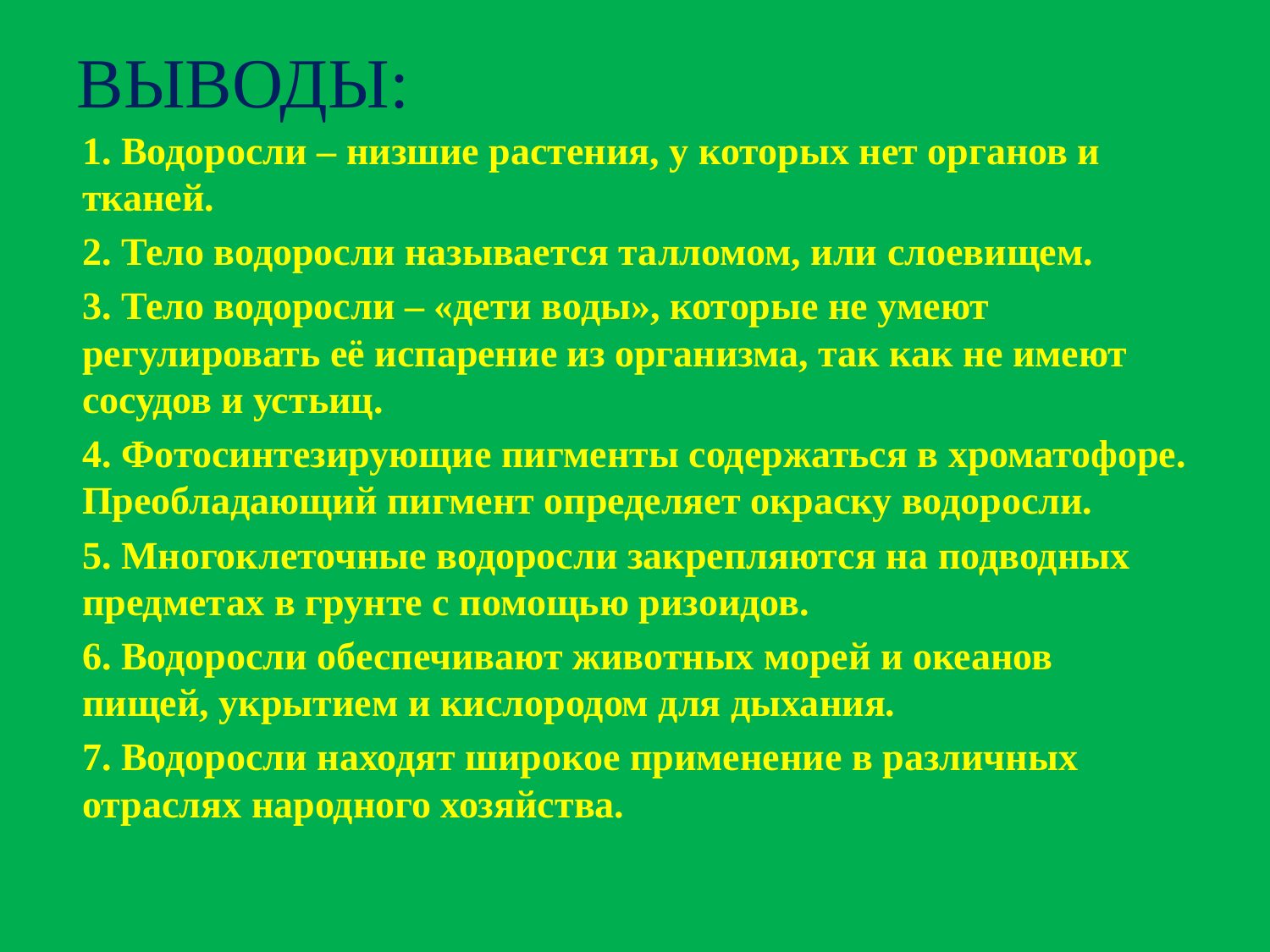

# ВЫВОДЫ:
1. Водоросли – низшие растения, у которых нет органов и тканей.
2. Тело водоросли называется талломом, или слоевищем.
3. Тело водоросли – «дети воды», которые не умеют регулировать её испарение из организма, так как не имеют сосудов и устьиц.
4. Фотосинтезирующие пигменты содержаться в хроматофоре. Преобладающий пигмент определяет окраску водоросли.
5. Многоклеточные водоросли закрепляются на подводных предметах в грунте с помощью ризоидов.
6. Водоросли обеспечивают животных морей и океанов пищей, укрытием и кислородом для дыхания.
7. Водоросли находят широкое применение в различных отраслях народного хозяйства.